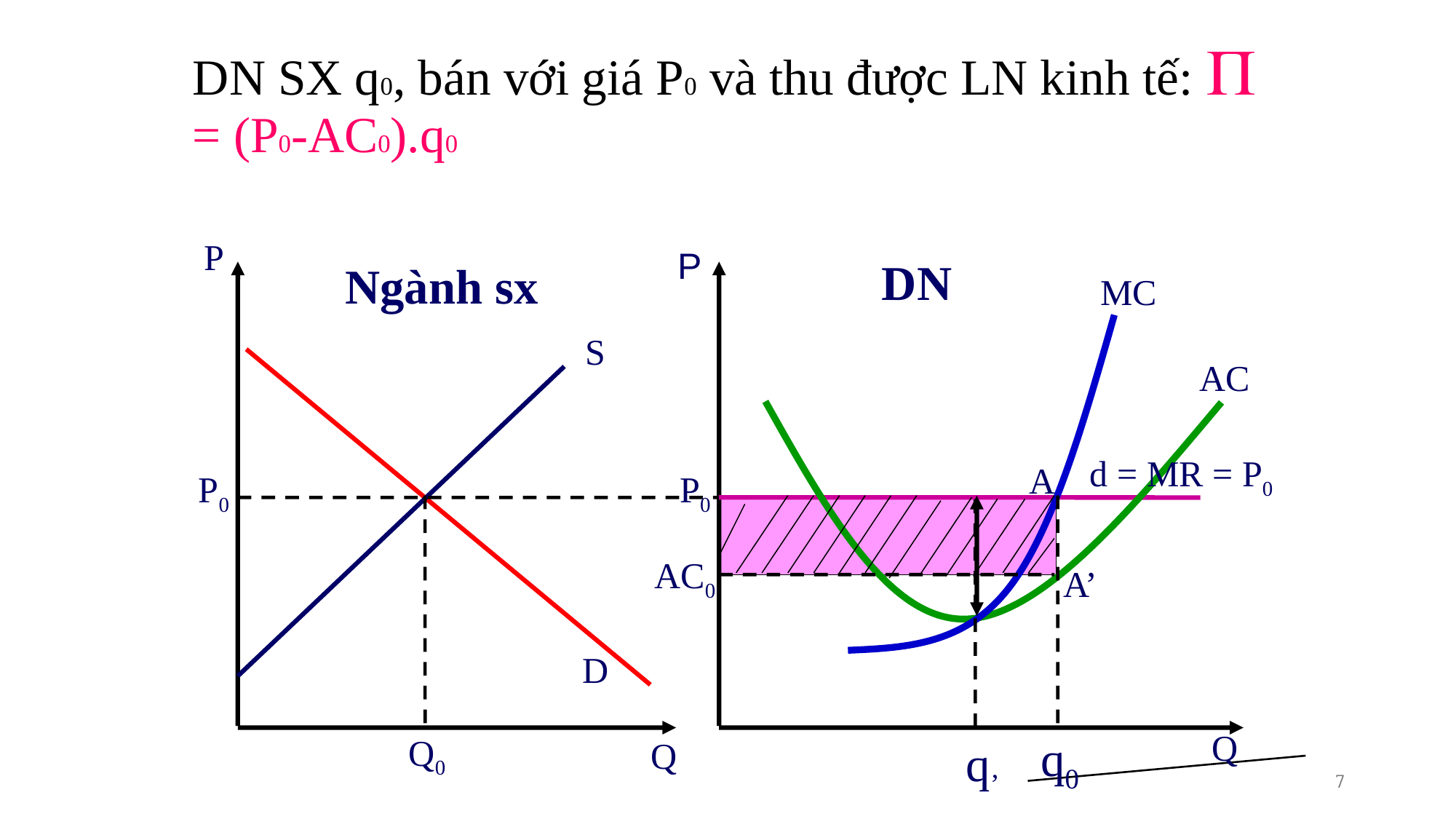

# DN SX q0, bán với giá P0 và thu được LN kinh tế: Π = (P0-AC0).q0
P
Ngành sx
P
DN

MC

S
AC

d = MR = P0
A
P0
P0

AC0
A’

D
Q
q0
Q0

Q

q’
7